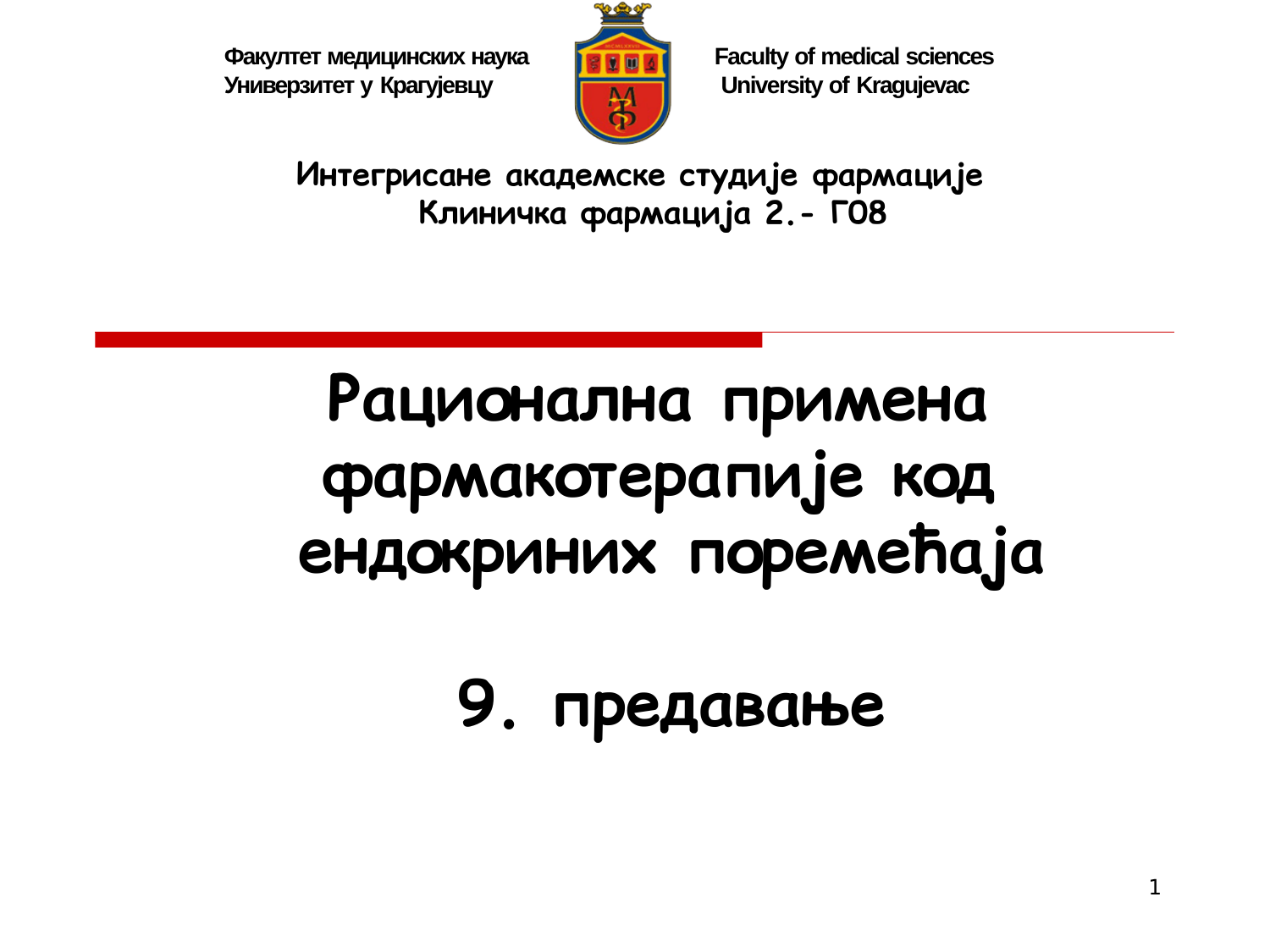

Факултет медицинских наука  Универзитет у Крагујевцу
Faculty of medical sciences  University of Kragujevac
Интегрисане академске студије фармације  Клиничка фармација 2.- Г08

Рационална примена  фармакотерапије код  ендокриних поремећаја
9. предавање
1